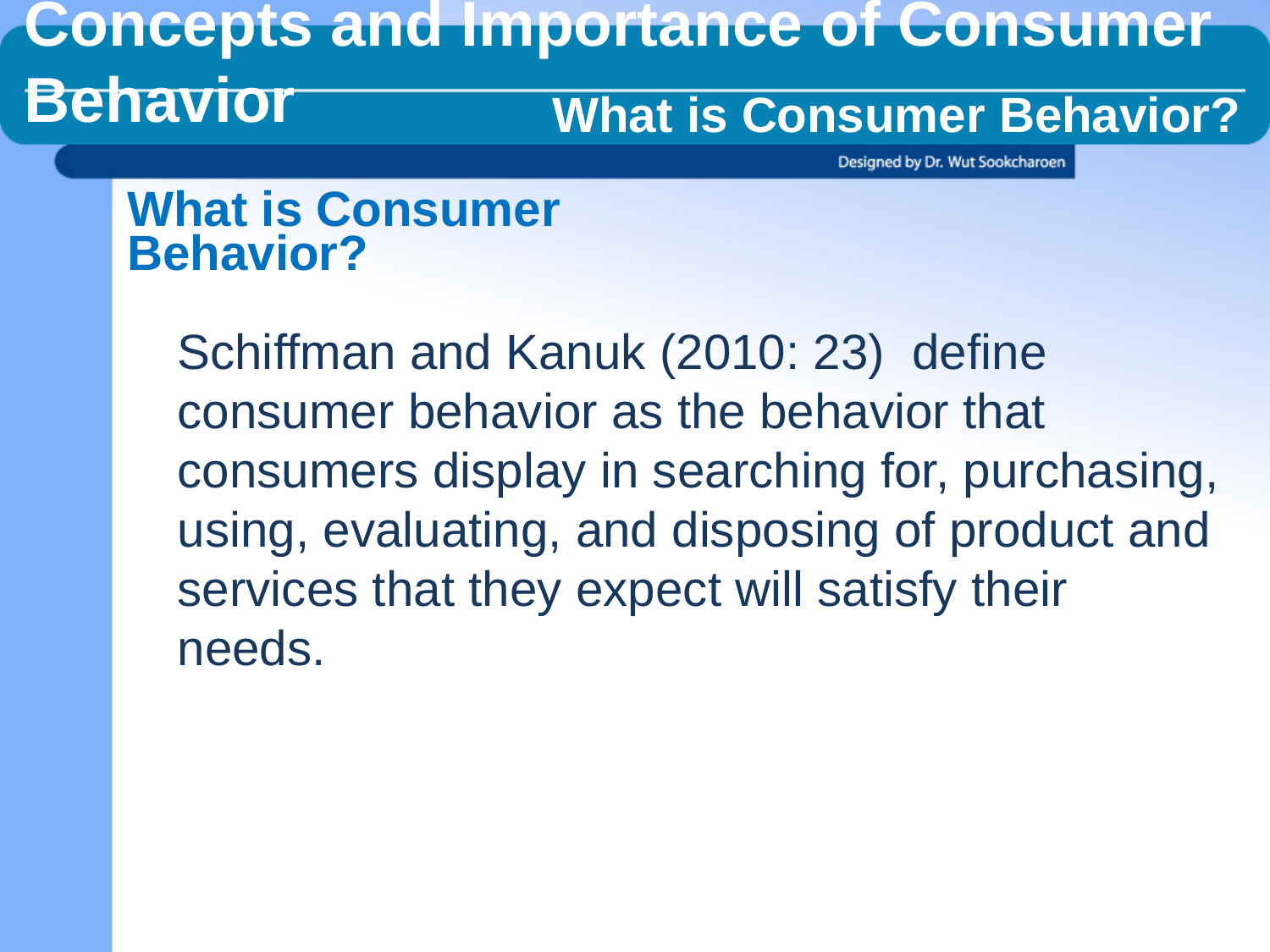

Concepts and Importance of Consumer Behavior
What is Consumer Behavior?
What is Consumer Behavior?
Schiffman and Kanuk (2010: 23)  define consumer behavior as the behavior that consumers display in searching for, purchasing, using, evaluating, and disposing of product and services that they expect will satisfy their needs.